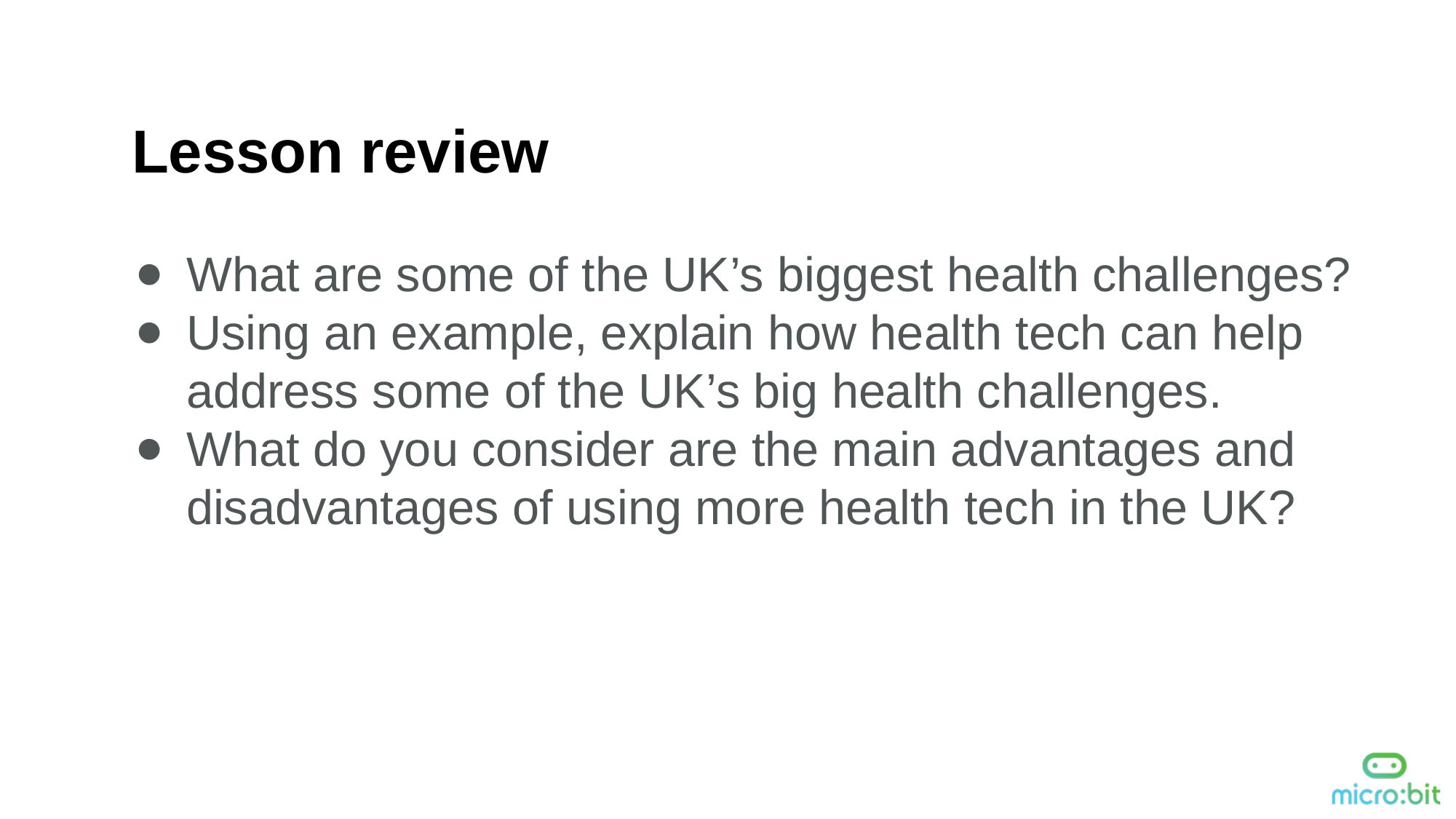

Lesson review

What are some of the UK’s biggest health challenges?
Using an example, explain how health tech can help address some of the UK’s big health challenges.
What do you consider are the main advantages and disadvantages of using more health tech in the UK?